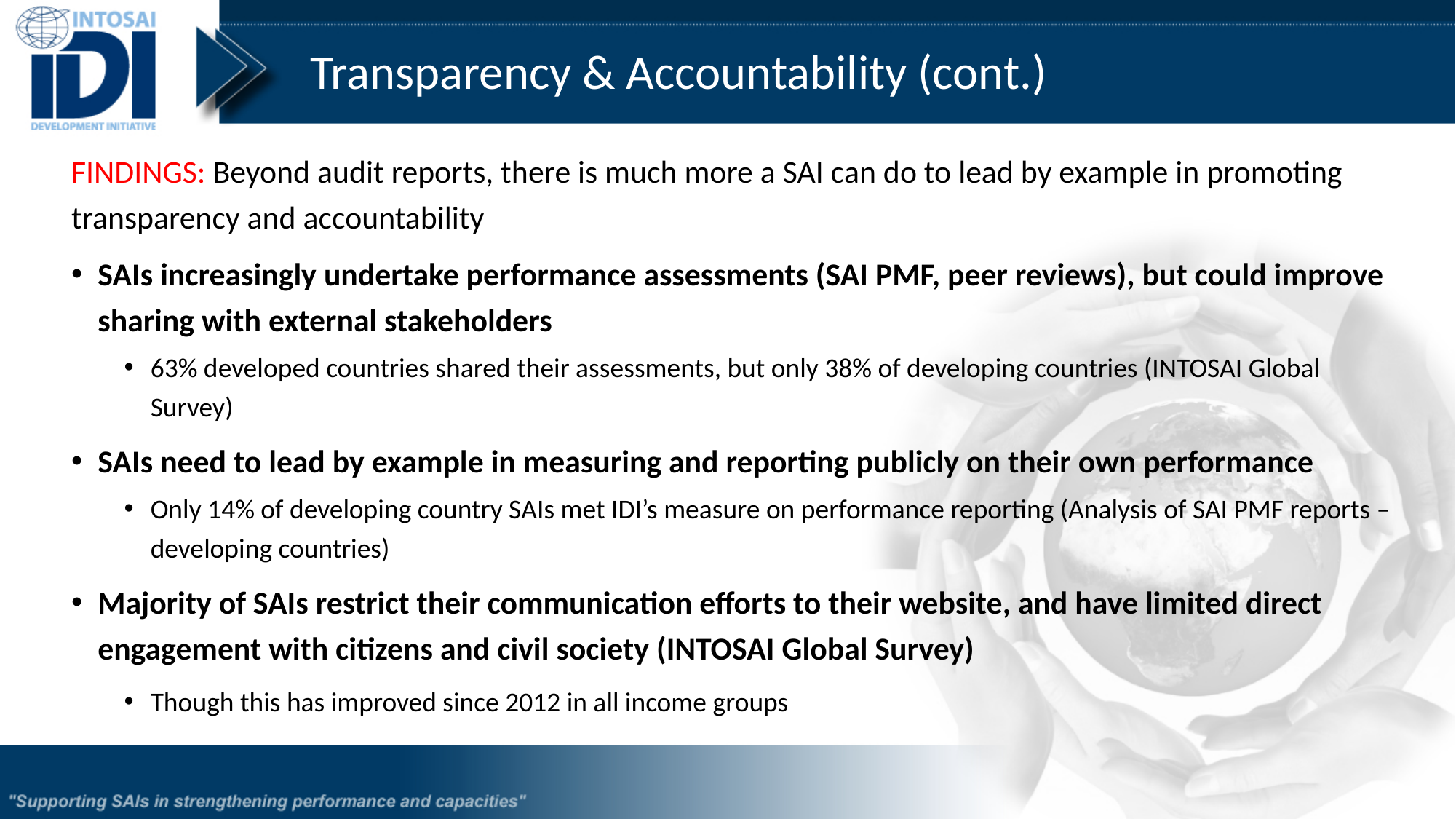

# Transparency & Accountability (cont.)
FINDINGS: Beyond audit reports, there is much more a SAI can do to lead by example in promoting transparency and accountability
SAIs increasingly undertake performance assessments (SAI PMF, peer reviews), but could improve sharing with external stakeholders
63% developed countries shared their assessments, but only 38% of developing countries (INTOSAI Global Survey)
SAIs need to lead by example in measuring and reporting publicly on their own performance
Only 14% of developing country SAIs met IDI’s measure on performance reporting (Analysis of SAI PMF reports – developing countries)
Majority of SAIs restrict their communication efforts to their website, and have limited direct engagement with citizens and civil society (INTOSAI Global Survey)
Though this has improved since 2012 in all income groups